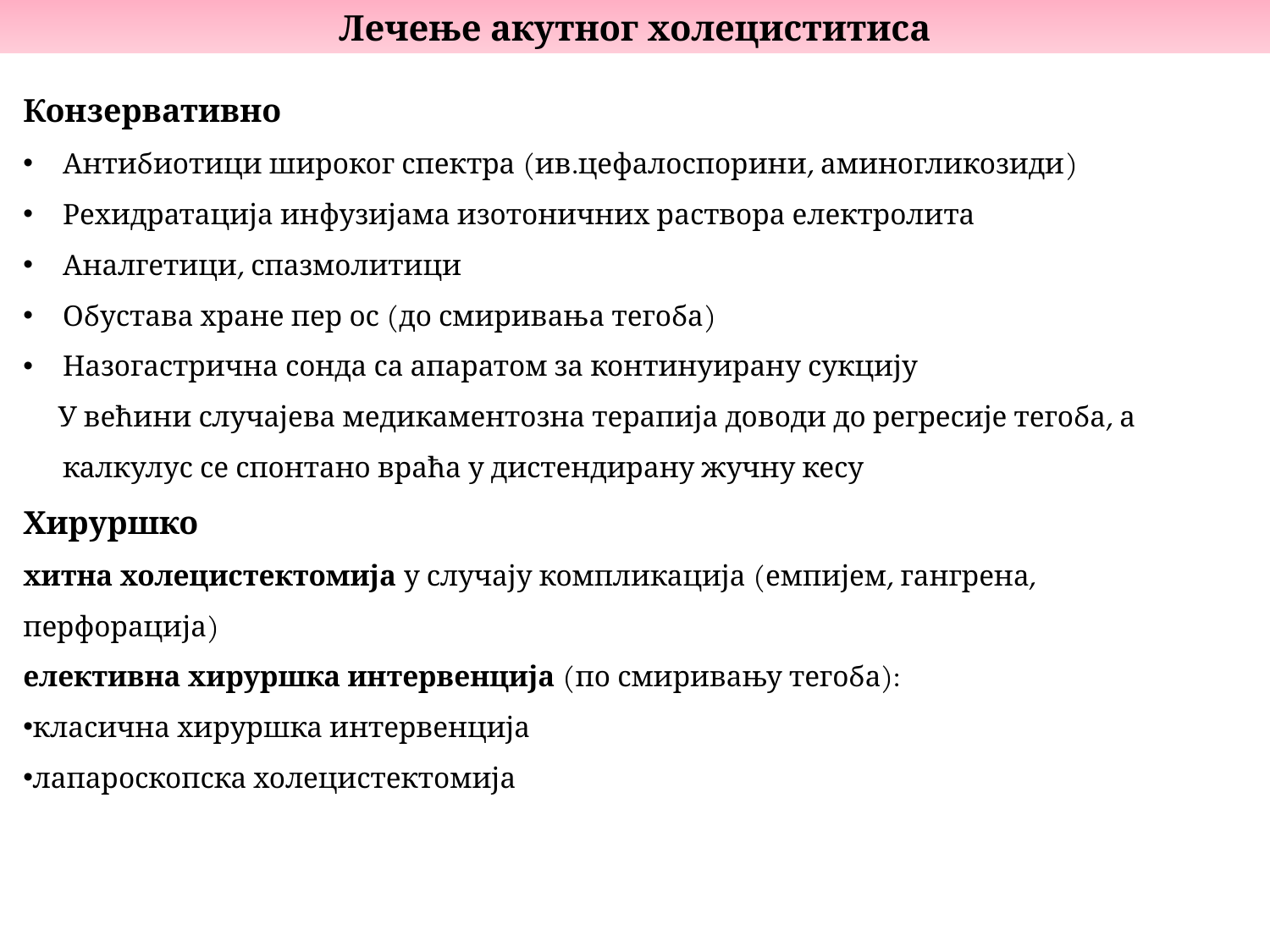

Лечење акутног холециститиса

Конзервативно
Антибиотици широког спектра (ив.цефалоспорини, аминогликозиди)
Рехидратација инфузијама изотоничних раствора електролита
Аналгетици, спазмолитици
Обустава хране пер ос (до смиривања тегоба)
Назогастрична сонда са апаратом за континуирану сукцију
     У већини случајева медикаментозна терапија доводи до регресије тегоба, а калкулус се спонтано враћа у дистендирану жучну кесу
Хируршко
хитна холецистектомија у случају компликација (емпијем, гангрена, перфорација)
елективна хируршка интервенција (по смиривању тегоба):
класична хируршка интервенција
лапароскопска холецистектомија